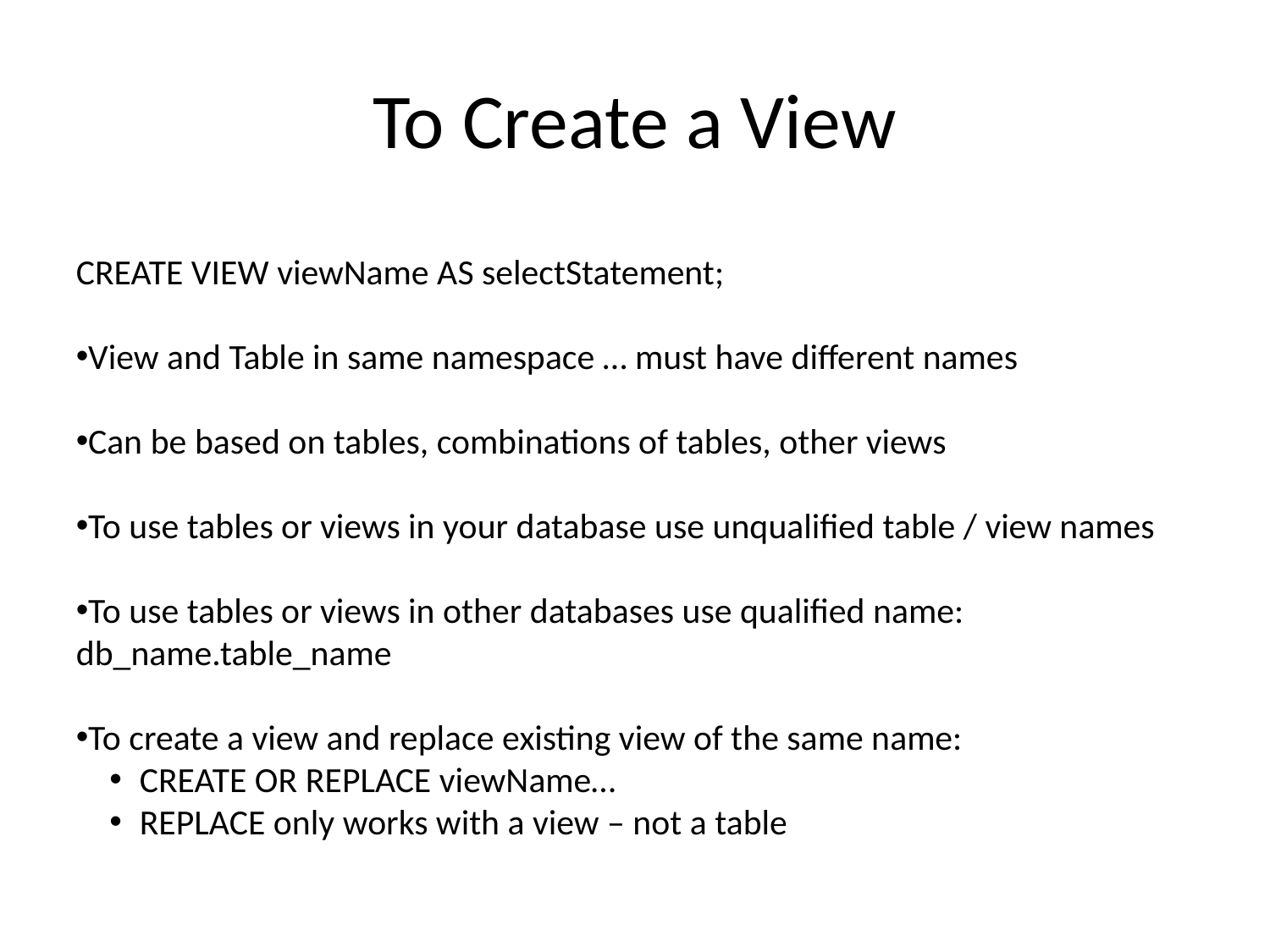

# To Create a View
CREATE VIEW viewName AS selectStatement;

View and Table in same namespace … must have different names

Can be based on tables, combinations of tables, other views

To use tables or views in your database use unqualified table / view names

To use tables or views in other databases use qualified name: db_name.table_name

To create a view and replace existing view of the same name:
CREATE OR REPLACE viewName…
REPLACE only works with a view – not a table